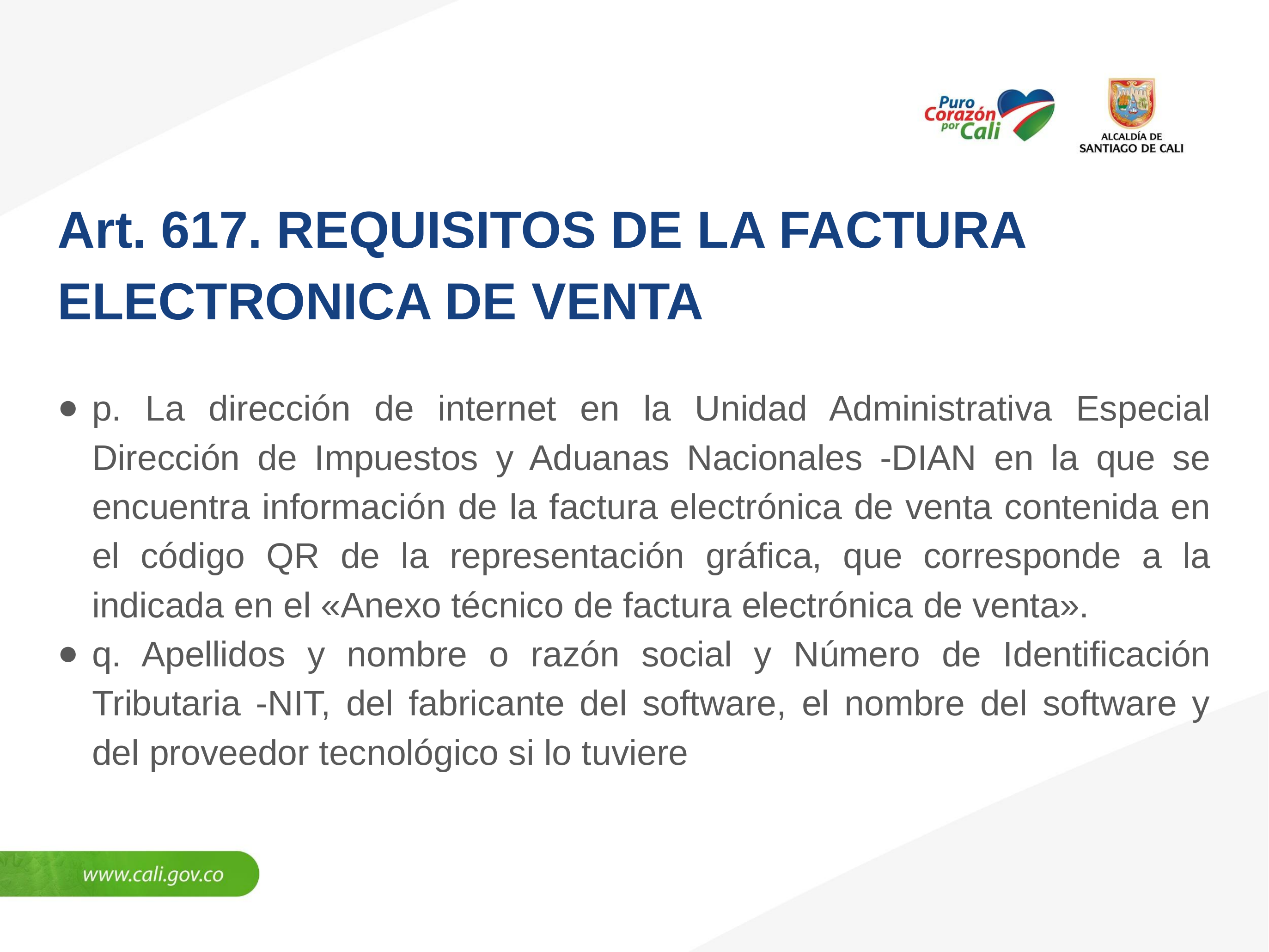

Art. 617. REQUISITOS DE LA FACTURA ELECTRONICA DE VENTA

p. La dirección de internet en la Unidad Administrativa Especial Dirección de Impuestos y Aduanas Nacionales -DIAN en la que se encuentra información de la factura electrónica de venta contenida en el código QR de la representación gráfica, que corresponde a la indicada en el «Anexo técnico de factura electrónica de venta».
q. Apellidos y nombre o razón social y Número de Identificación Tributaria -NIT, del fabricante del software, el nombre del software y del proveedor tecnológico si lo tuviere